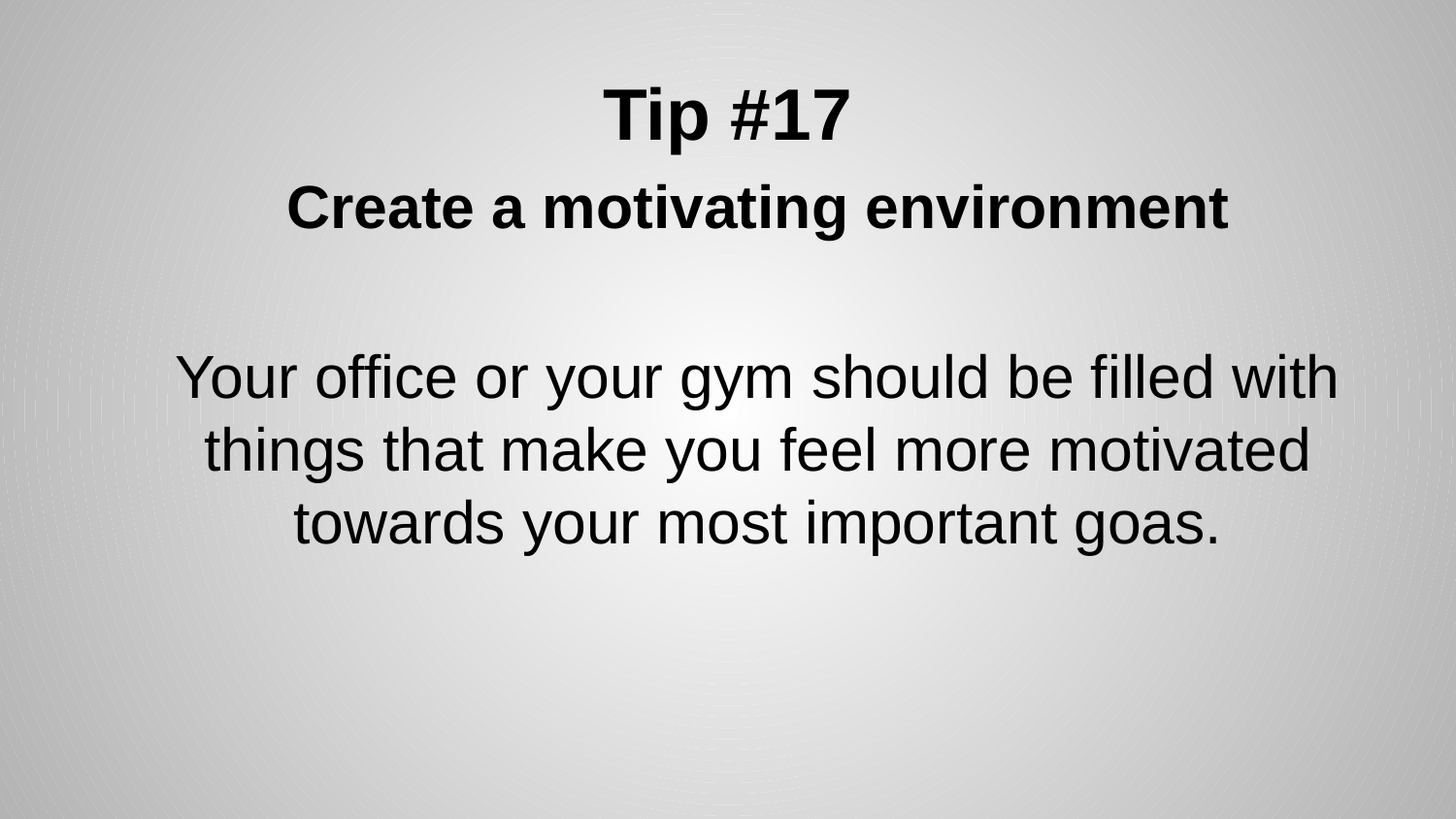

# Tip #17

Create a motivating environment

Your office or your gym should be filled with things that make you feel more motivated towards your most important goas.